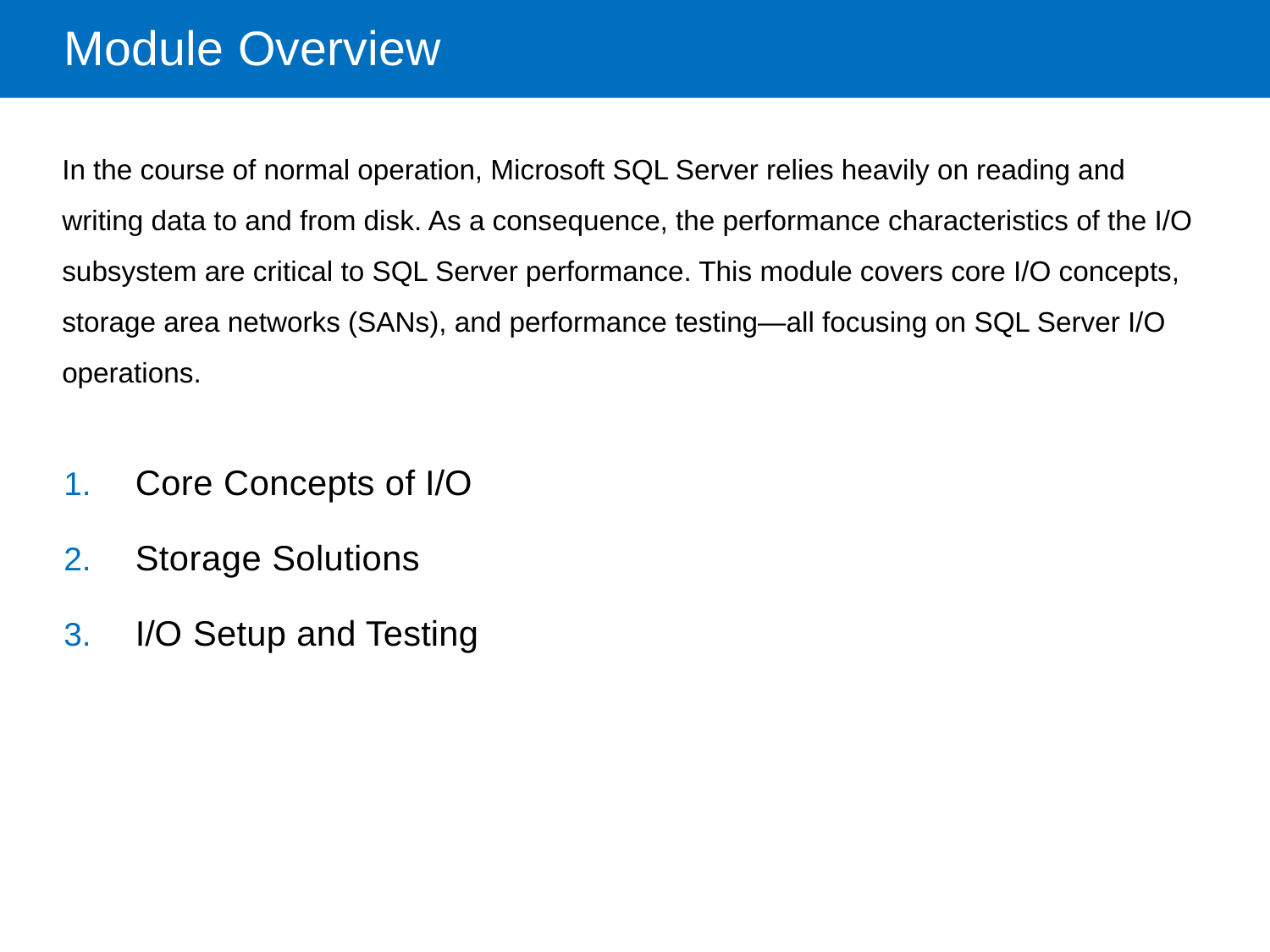

Module Overview

In the course of normal operation, Microsoft SQL Server relies heavily on reading and writing data to and from disk. As a consequence, the performance characteristics of the I/O subsystem are critical to SQL Server performance. This module covers core I/O concepts, storage area networks (SANs), and performance testing—all focusing on SQL Server I/O operations.

Core Concepts of I/O
Storage Solutions
I/O Setup and Testing